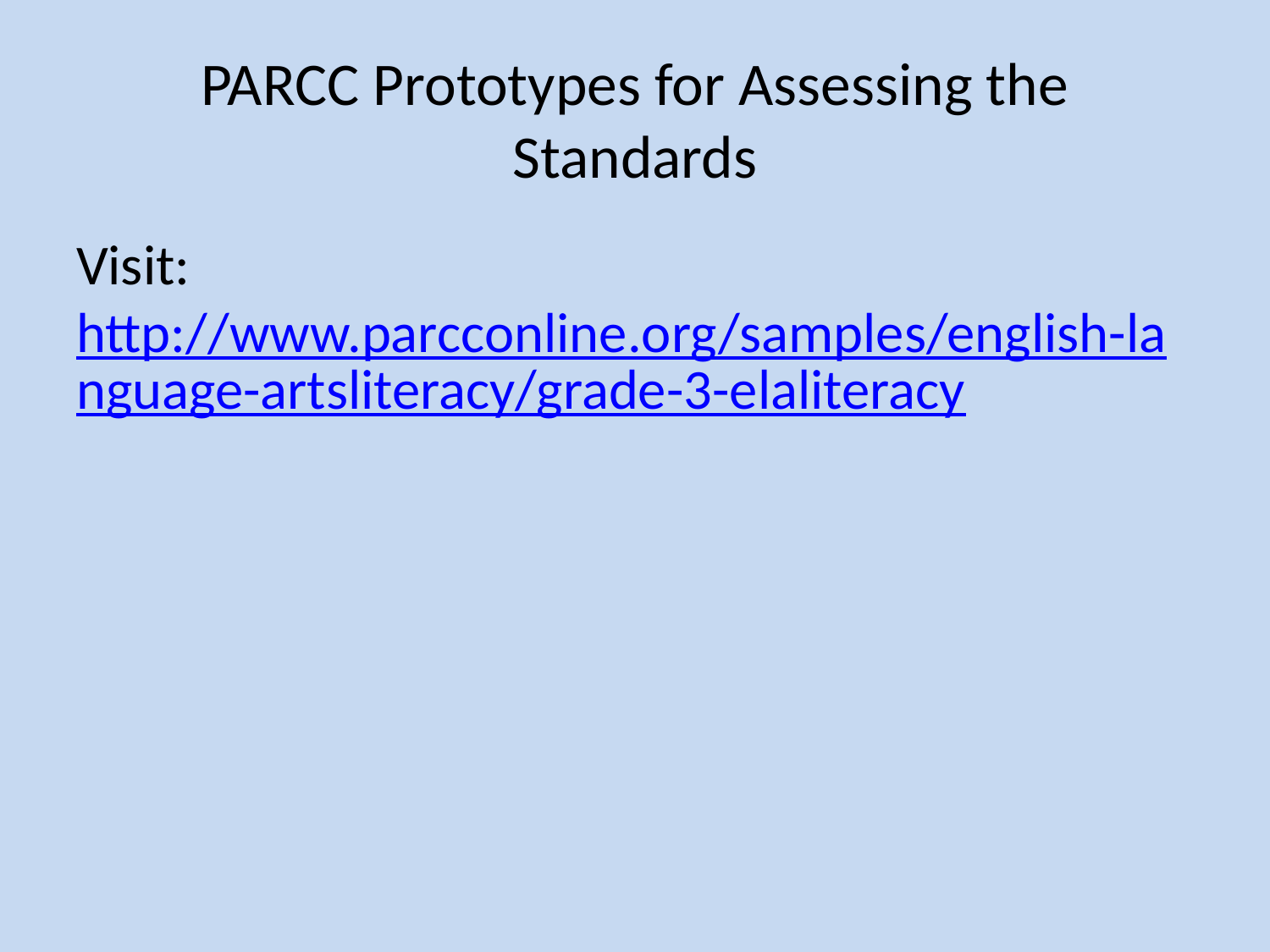

# PARCC Prototypes for Assessing the Standards
Visit: http://www.parcconline.org/samples/english-language-artsliteracy/grade-3-elaliteracy